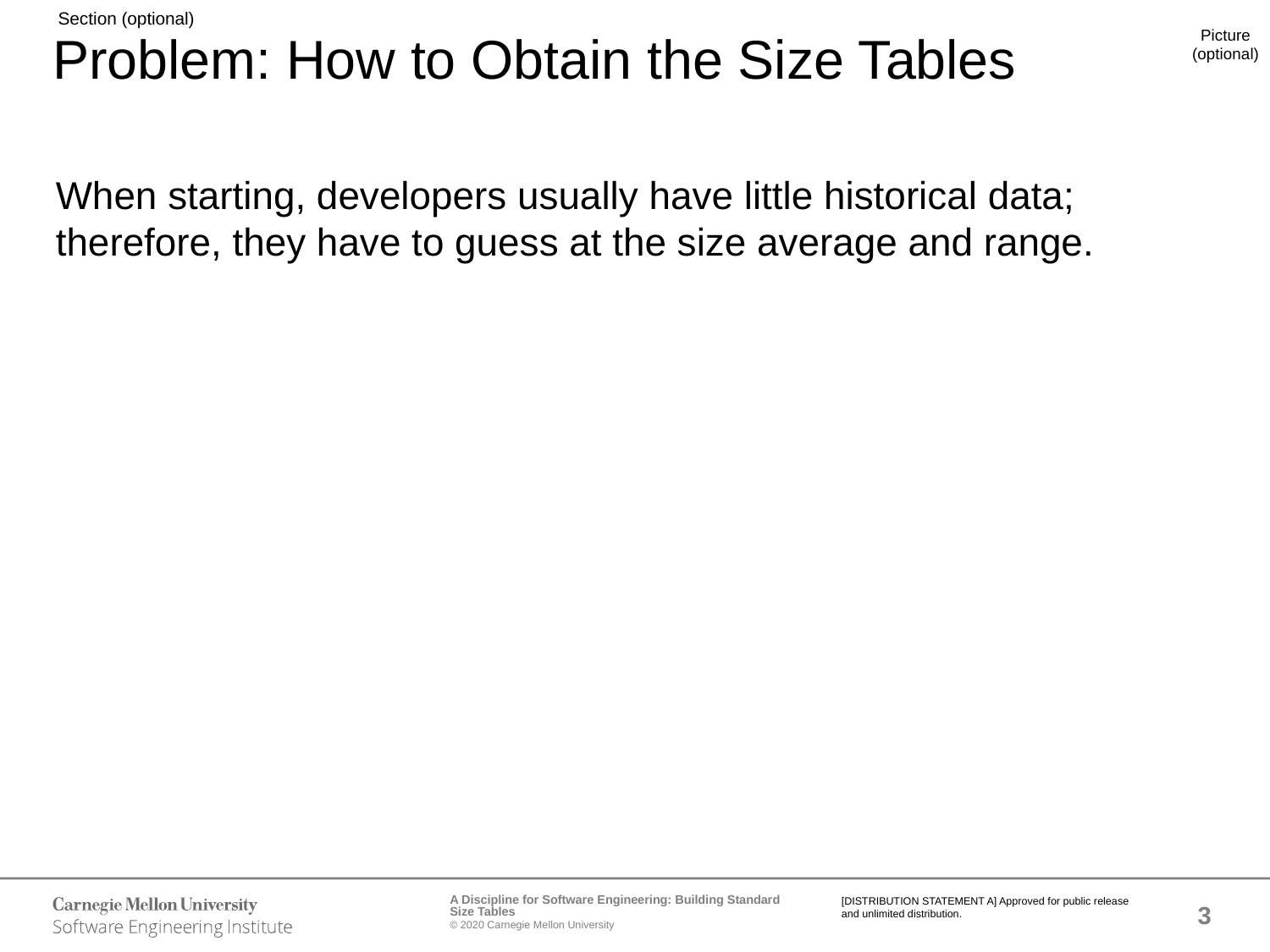

# Problem: How to Obtain the Size Tables
When starting, developers usually have little historical data; therefore, they have to guess at the size average and range.